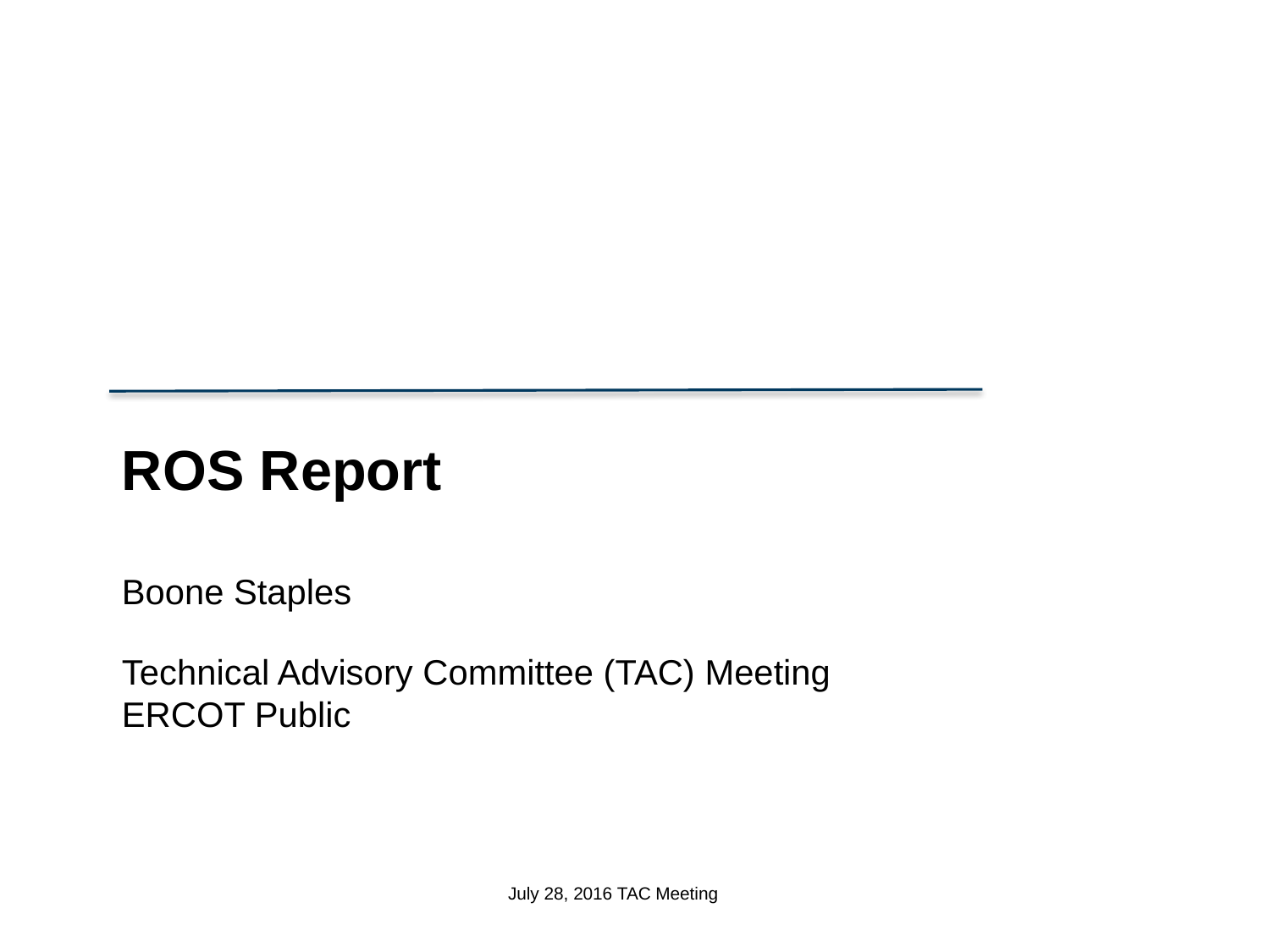

ROS Report

Boone Staples

Technical Advisory Committee (TAC) Meeting
ERCOT Public

July 28, 2016 TAC Meeting